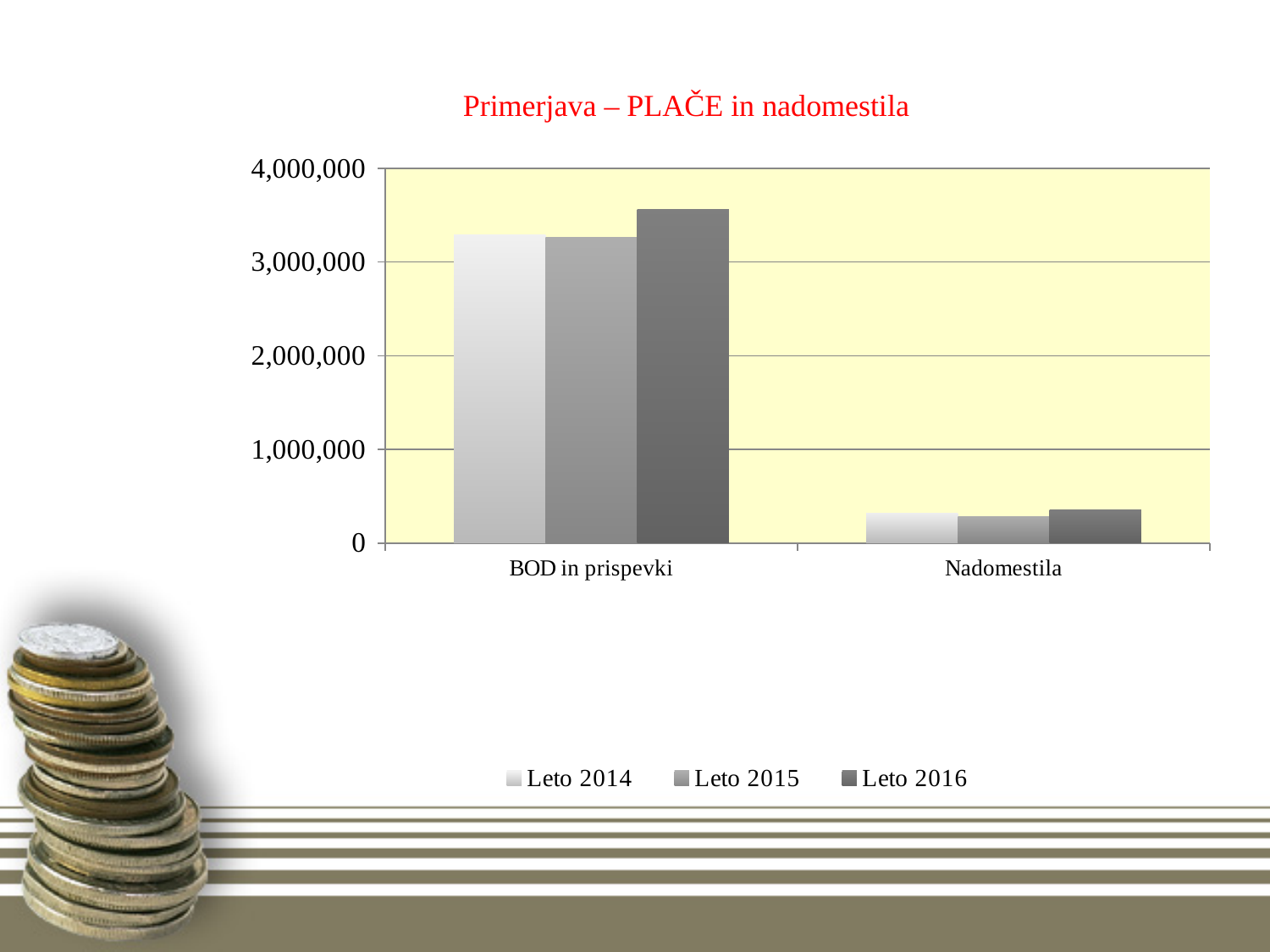

# Primerjava – PLAČE in nadomestila

### Chart

| Category | Leto 2014 | Leto 2015 | Leto 2016 |
|---|---|---|---|
| BOD in prispevki | 3294617.0 | 3266154.0 | 3557428.0 |
| Nadomestila | 316808.0 | 281058.0 | 355688.0 |